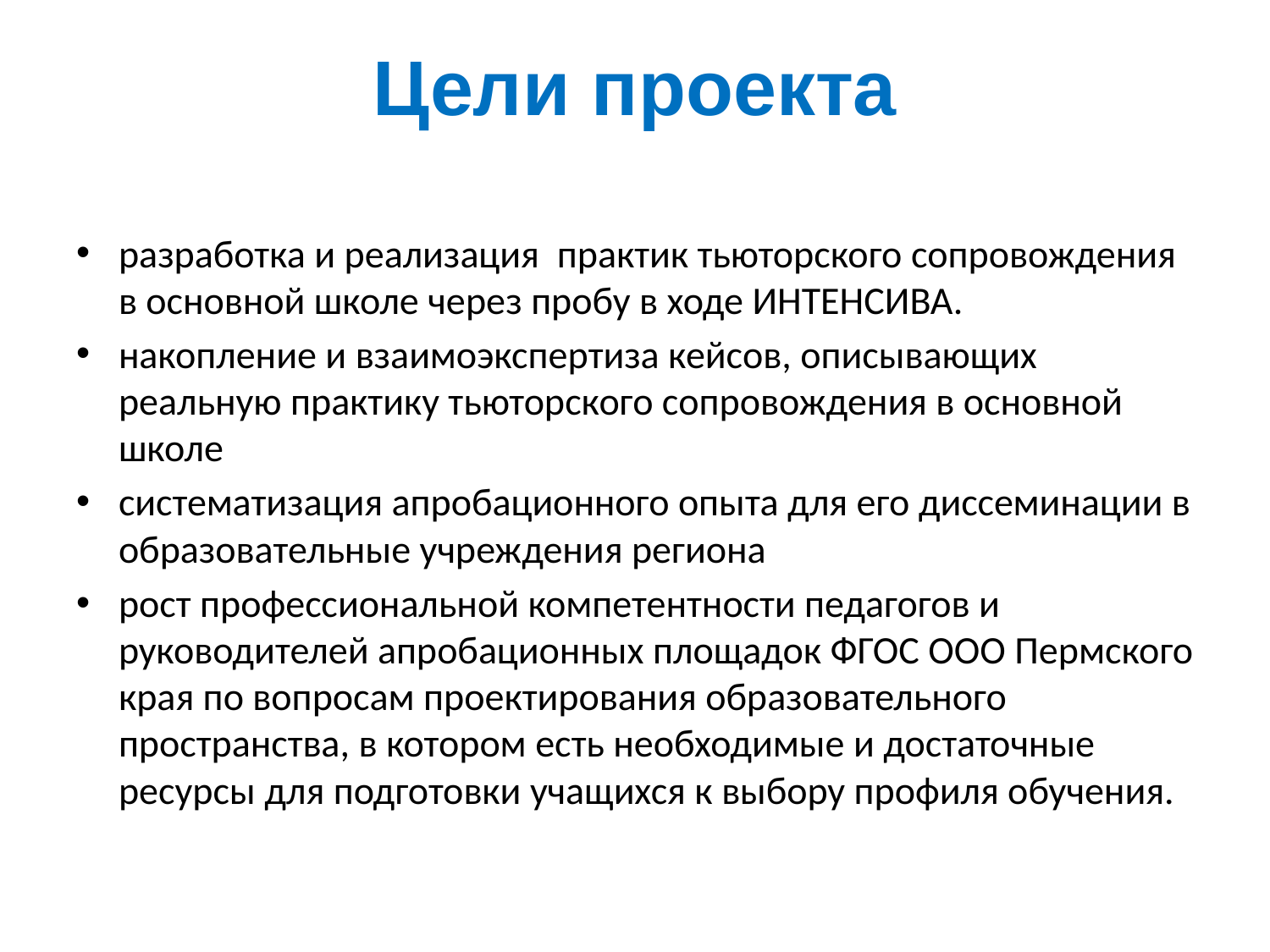

# Цели проекта
разработка и реализация  практик тьюторского сопровождения в основной школе через пробу в ходе ИНТЕНСИВА.
накопление и взаимоэкспертиза кейсов, описывающих реальную практику тьюторского сопровождения в основной школе
систематизация апробационного опыта для его диссеминации в образовательные учреждения региона
рост профессиональной компетентности педагогов и руководителей апробационных площадок ФГОС ООО Пермского края по вопросам проектирования образовательного пространства, в котором есть необходимые и достаточные ресурсы для подготовки учащихся к выбору профиля обучения.